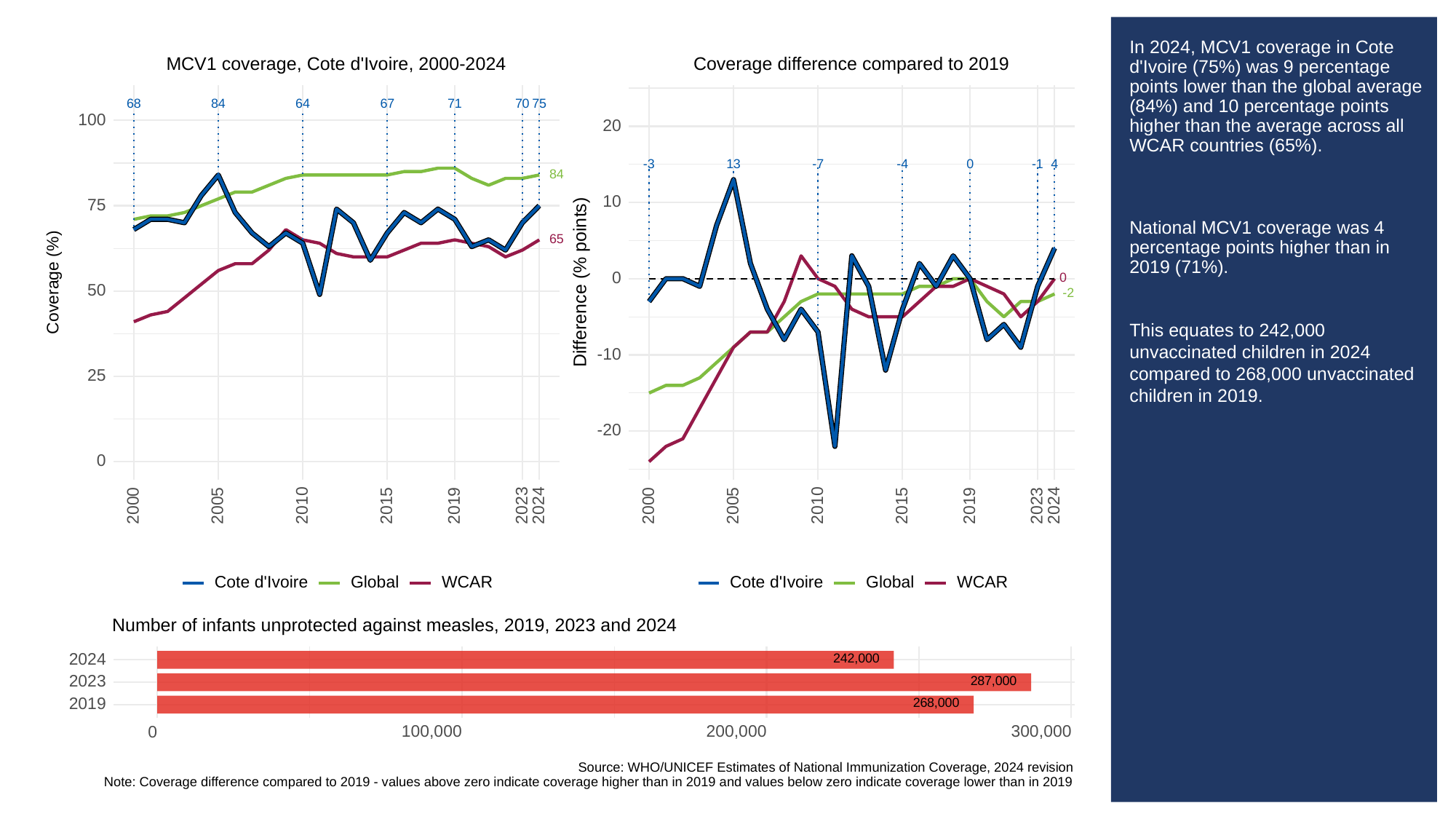

# In 2024, MCV1 coverage in Cote d'Ivoire (75%) was 9 percentage points lower than the global average (84%) and 10 percentage points higher than the average across all WCAR countries (65%).

National MCV1 coverage was 4 percentage points higher than in 2019 (71%).

This equates to 242,000 unvaccinated children in 2024 compared to 268,000 unvaccinated children in 2019.

MCV1 coverage, Cote d'Ivoire, 2000-2024
Coverage difference compared to 2019

68
84
64
67
70
71
75

100
20

-3
13
0
-1
-4
4
-7

84

10
75

65

0
0
Difference (% points)
Coverage (%)

50
-2

-10

25

-20

0

2023
2023
2000
2005
2010
2015
2019
2024
2000
2005
2010
2015
2019
2024
Cote d'Ivoire
Global
WCAR
Cote d'Ivoire
Global
WCAR

Number of infants unprotected against measles, 2019, 2023 and 2024

242,000
2024

287,000
2023

268,000
2019

100,000
200,000
300,000
0
Source: WHO/UNICEF Estimates of National Immunization Coverage, 2024 revision
Note: Coverage difference compared to 2019 - values above zero indicate coverage higher than in 2019 and values below zero indicate coverage lower than in 2019